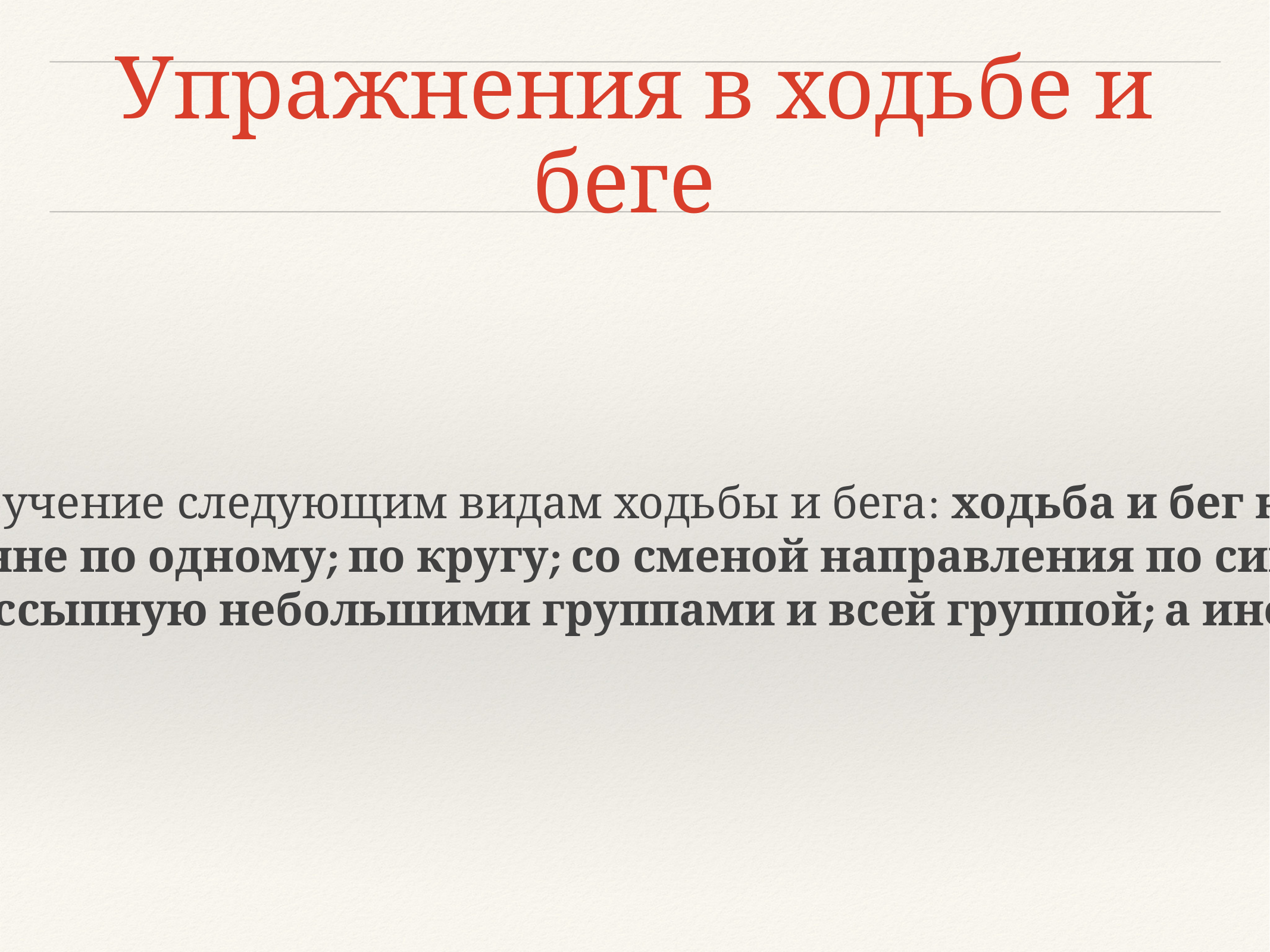

# Упражнения в ходьбе и беге
Во 2 мл.гр. детского сада предусматривает обучение следующим видам ходьбы и бега: ходьба и бег небольшими группами и всей группой в прямом направлении; ходьба и бег в колонне по одному; по кругу; со сменой направления по сигналу воспитателя; с переходом ходьбы на бег и обратно; с остановкой после ходьбы; врассыпную небольшими группами и всей группой; а иногда взять за руку и повести за собой.